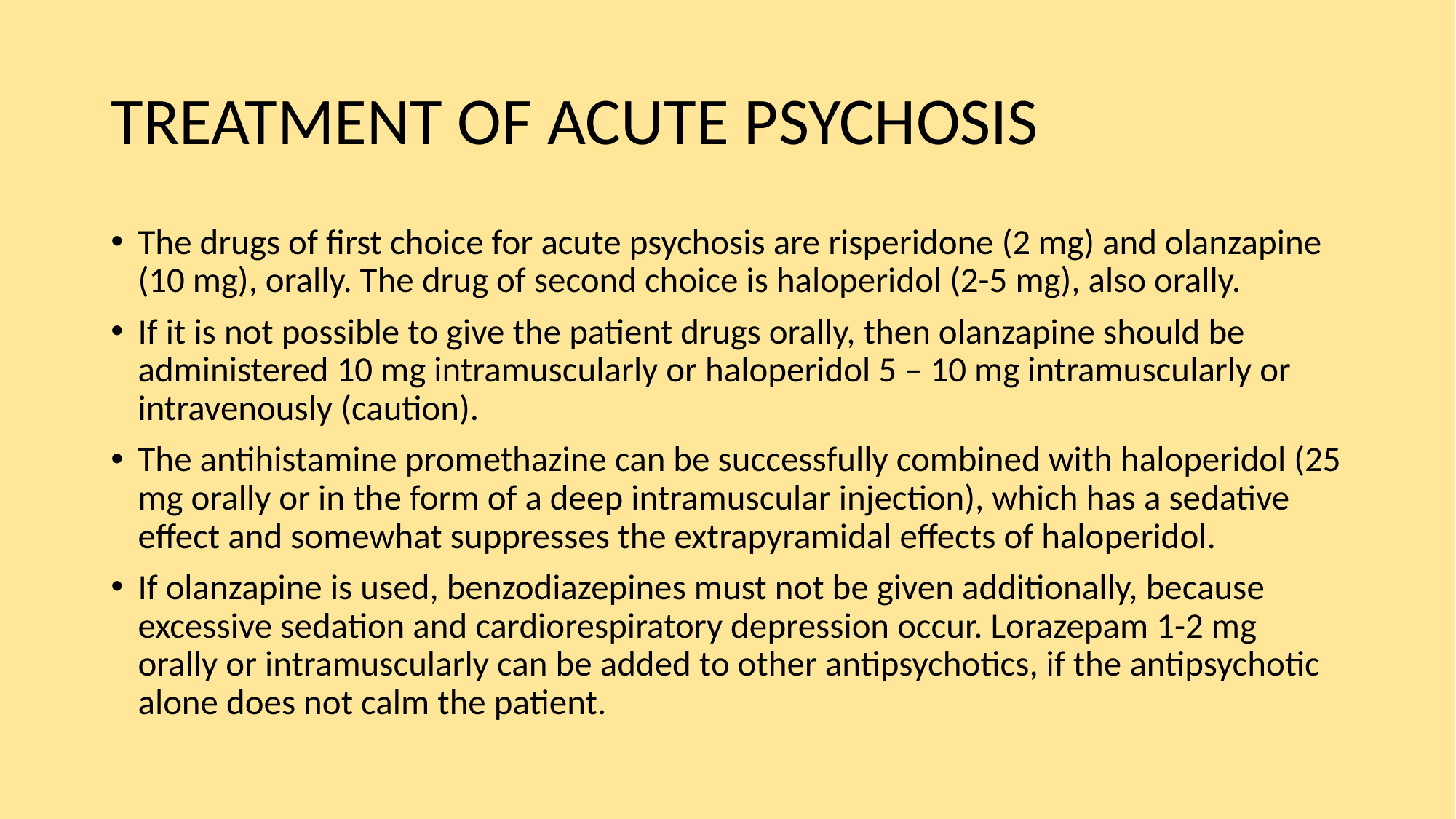

# TREATMENT OF ACUTE PSYCHOSIS
The drugs of first choice for acute psychosis are risperidone (2 mg) and olanzapine (10 mg), orally. The drug of second choice is haloperidol (2-5 mg), also orally.
If it is not possible to give the patient drugs orally, then olanzapine should be administered 10 mg intramuscularly or haloperidol 5 – 10 mg intramuscularly or intravenously (caution).
The antihistamine promethazine can be successfully combined with haloperidol (25 mg orally or in the form of a deep intramuscular injection), which has a sedative effect and somewhat suppresses the extrapyramidal effects of haloperidol.
If olanzapine is used, benzodiazepines must not be given additionally, because excessive sedation and cardiorespiratory depression occur. Lorazepam 1-2 mg orally or intramuscularly can be added to other antipsychotics, if the antipsychotic alone does not calm the patient.